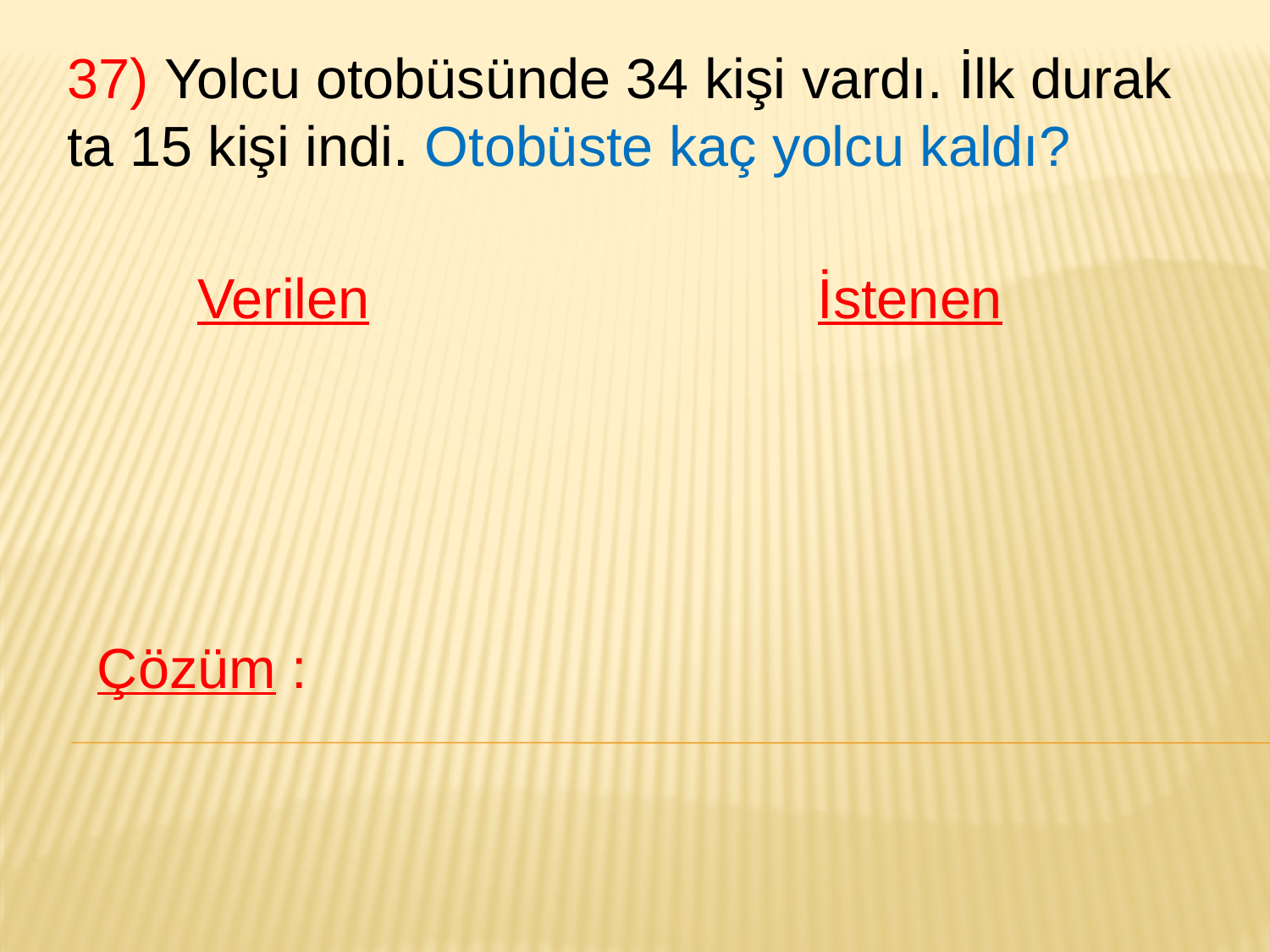

37) Yolcu otobüsünde 34 kişi vardı. İlk durak ta 15 kişi indi. Otobüste kaç yolcu kaldı?

Verilen
İstenen
Çözüm :